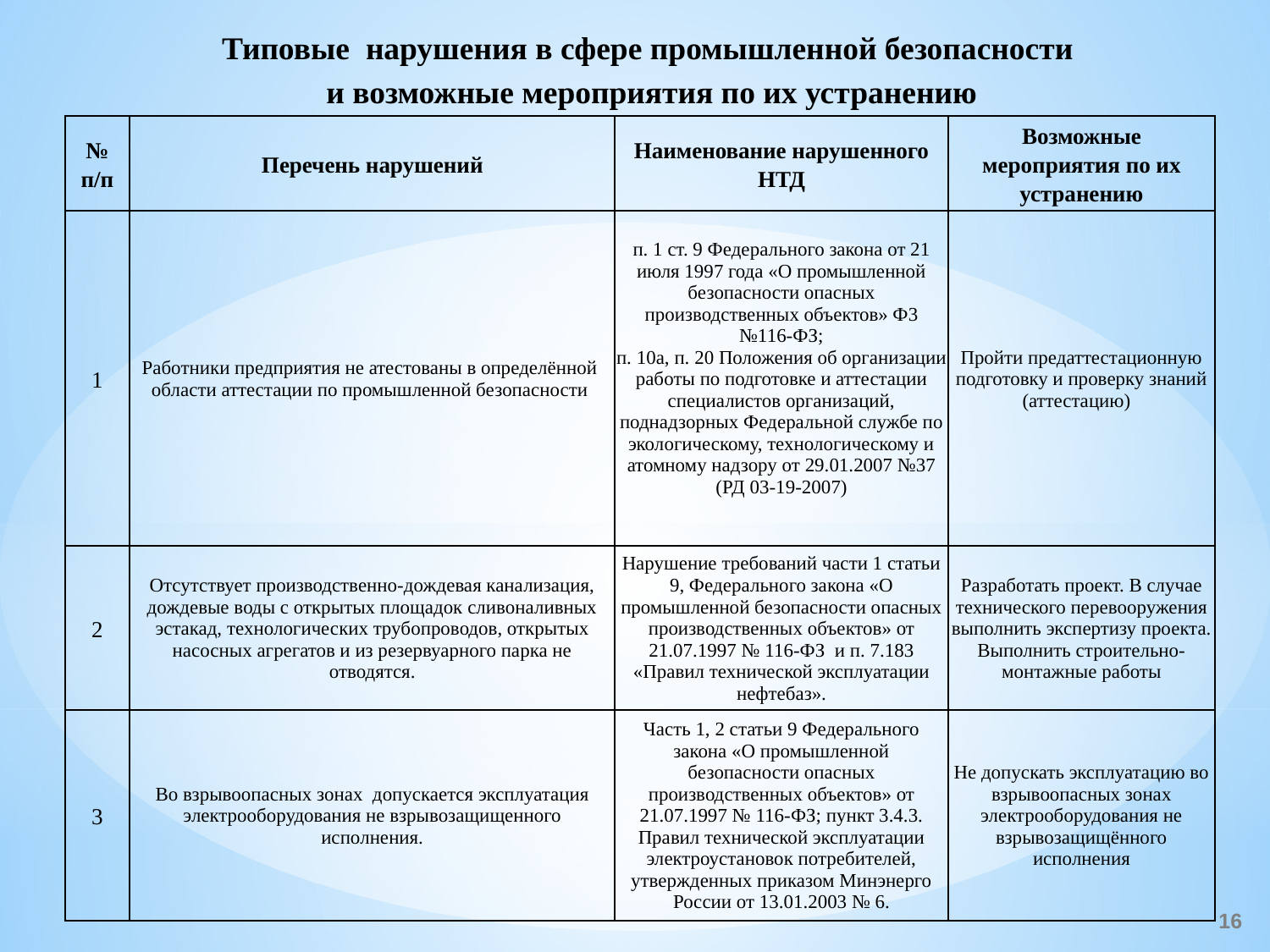

Типовые  нарушения в сфере промышленной безопасности
и возможные мероприятия по их устранению
| № п/п | Перечень нарушений | Наименование нарушенного НТД | Возможные мероприятия по их устранению |
| --- | --- | --- | --- |
| 1 | Работники предприятия не атестованы в определённой области аттестации по промышленной безопасности | п. 1 ст. 9 Федерального закона от 21 июля 1997 года «О промышленной безопасности опасных производственных объектов» Ф3 №116-ФЗ; п. 10а, п. 20 Положения об организации работы по подготовке и аттестации специалистов организаций, поднадзорных Федеральной службе по экологическому, технологическому и атомному надзору от 29.01.2007 №37 (РД 03-19-2007) | Пройти предаттестационную подготовку и проверку знаний (аттестацию) |
| 2 | Отсутствует производственно-дождевая канализация, дождевые воды с открытых площадок сливоналивных эстакад, технологических трубопроводов, открытых насосных агрегатов и из резервуарного парка не отводятся. | Нарушение требований части 1 статьи 9, Федерального закона «О промышленной безопасности опасных производственных объектов» от 21.07.1997 № 116-ФЗ и п. 7.183 «Правил технической эксплуатации нефтебаз». | Разработать проект. В случае технического перевооружения выполнить экспертизу проекта. Выполнить строительно-монтажные работы |
| 3 | Во взрывоопасных зонах допускается эксплуатация электрооборудования не взрывозащищенного исполнения. | Часть 1, 2 статьи 9 Федерального закона «О промышленной безопасности опасных производственных объектов» от 21.07.1997 № 116-ФЗ; пункт 3.4.3. Правил технической эксплуатации электроустановок потребителей, утвержденных приказом Минэнерго России от 13.01.2003 № 6. | Не допускать эксплуатацию во взрывоопасных зонах электрооборудования не взрывозащищённого исполнения |
16